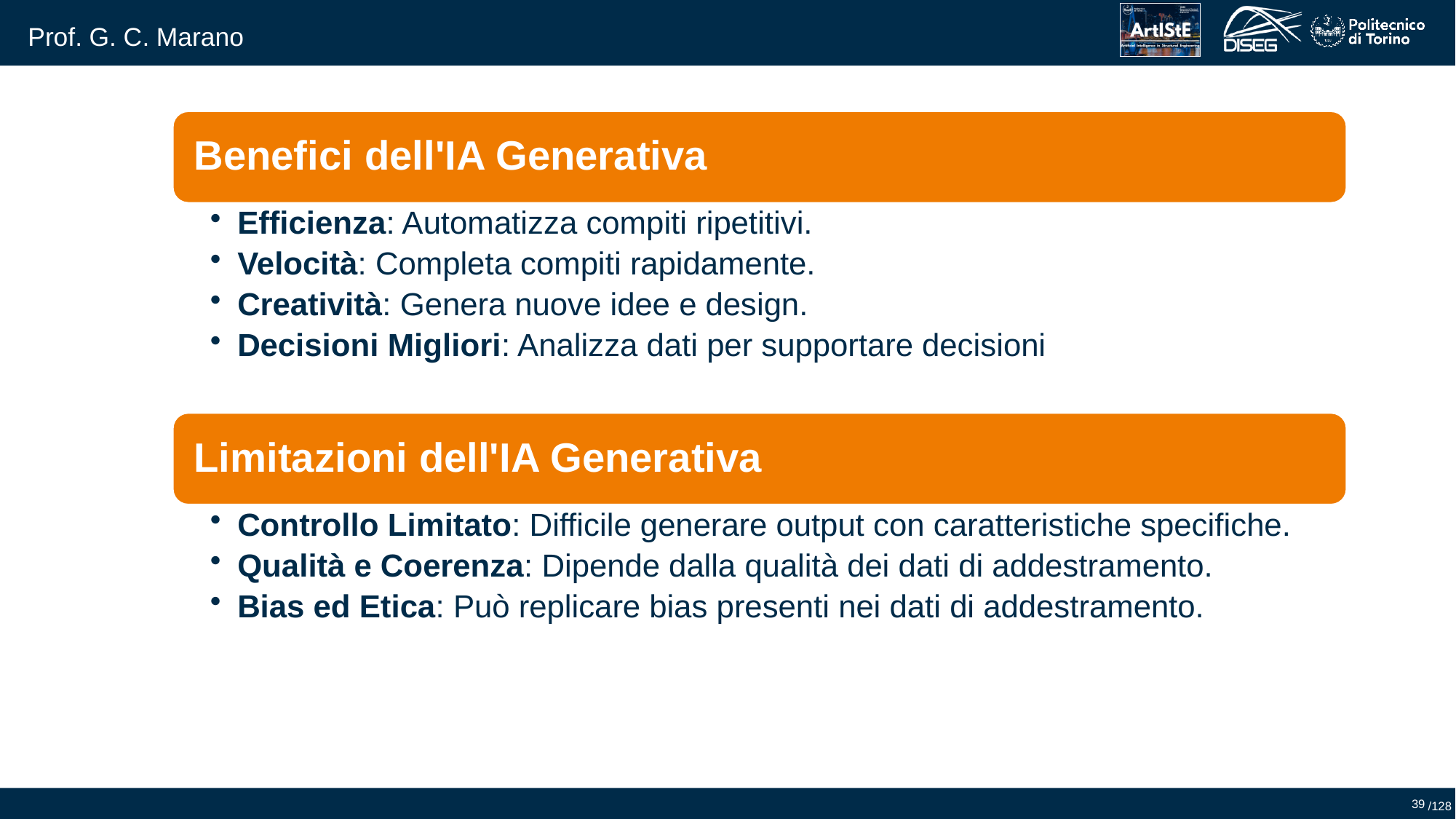

Benefici dell'IA Generativa
Efficienza: Automatizza compiti ripetitivi.
Velocità: Completa compiti rapidamente.
Creatività: Genera nuove idee e design.
Decisioni Migliori: Analizza dati per supportare decisioni
Limitazioni dell'IA Generativa
Controllo Limitato: Difficile generare output con caratteristiche specifiche.
Qualità e Coerenza: Dipende dalla qualità dei dati di addestramento.
Bias ed Etica: Può replicare bias presenti nei dati di addestramento.
39